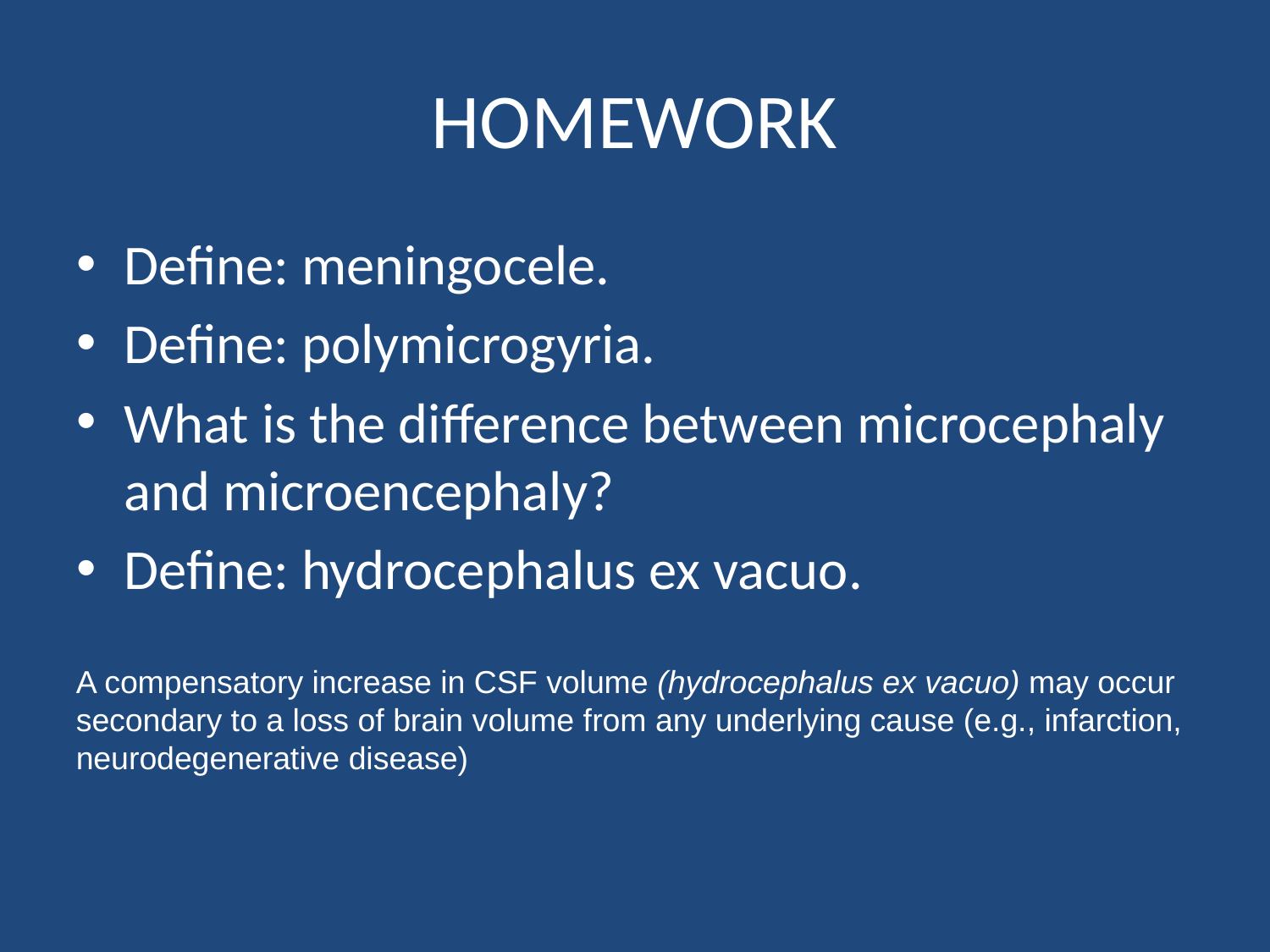

# HOMEWORK
Define: meningocele.
Define: polymicrogyria.
What is the difference between microcephaly and microencephaly?
Define: hydrocephalus ex vacuo.

A compensatory increase in CSF volume (hydrocephalus ex vacuo) may occur secondary to a loss of brain volume from any underlying cause (e.g., infarction, neurodegenerative disease)